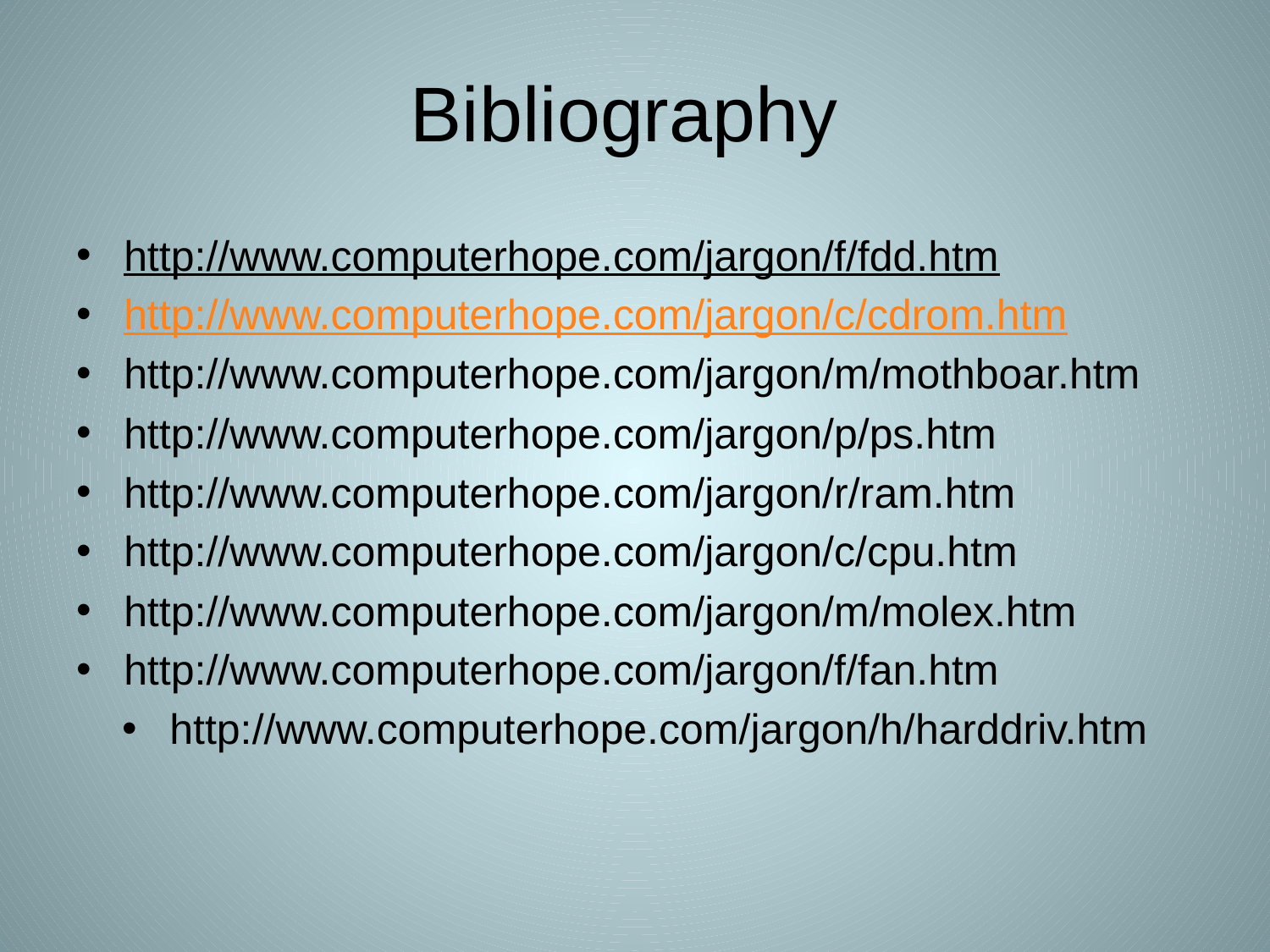

# Bibliography
http://www.computerhope.com/jargon/f/fdd.htm
http://www.computerhope.com/jargon/c/cdrom.htm
http://www.computerhope.com/jargon/m/mothboar.htm
http://www.computerhope.com/jargon/p/ps.htm
http://www.computerhope.com/jargon/r/ram.htm
http://www.computerhope.com/jargon/c/cpu.htm
http://www.computerhope.com/jargon/m/molex.htm
http://www.computerhope.com/jargon/f/fan.htm
http://www.computerhope.com/jargon/h/harddriv.htm